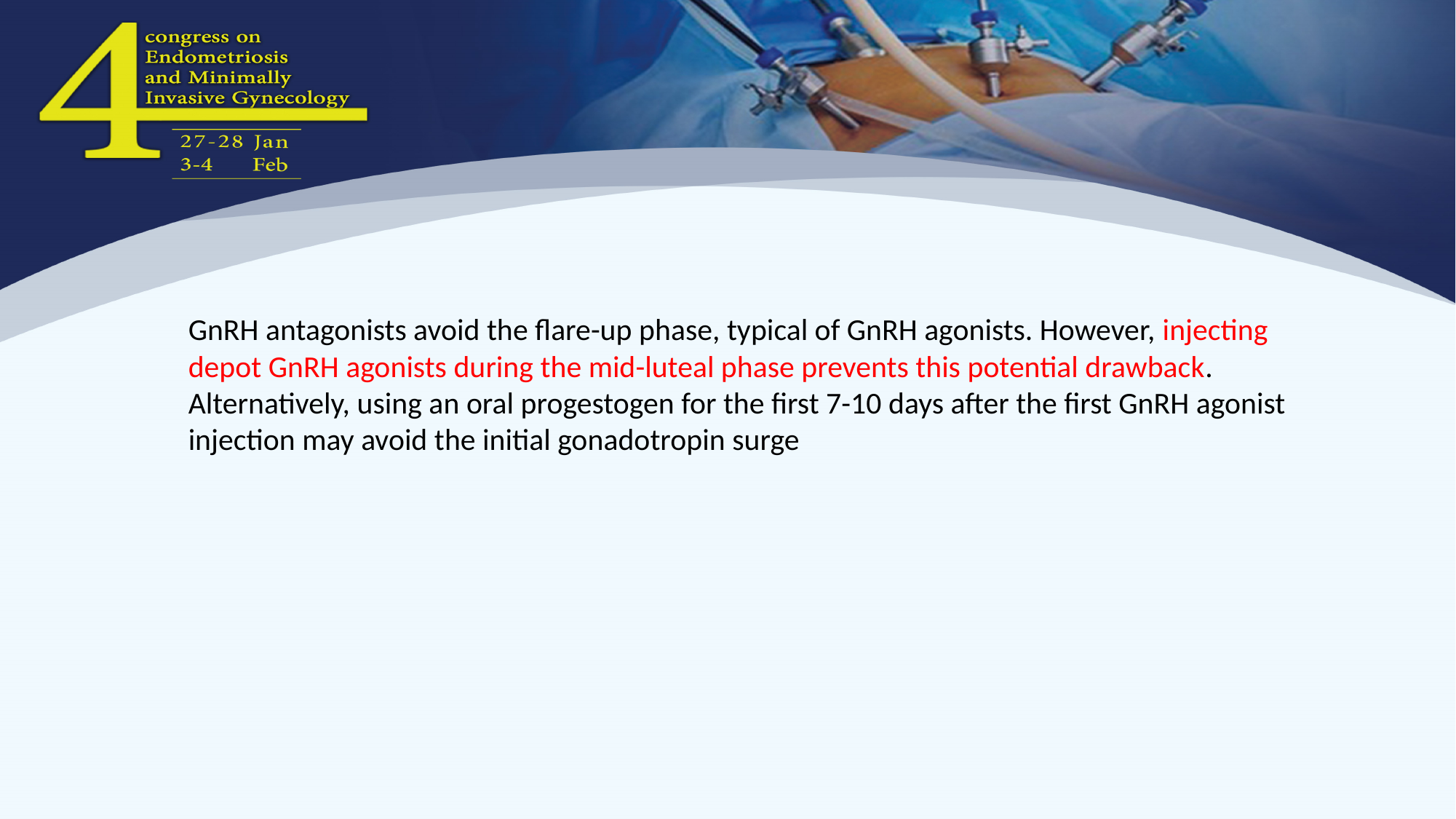

GnRH antagonists avoid the flare-up phase, typical of GnRH agonists. However, injecting depot GnRH agonists during the mid-luteal phase prevents this potential drawback. Alternatively, using an oral progestogen for the first 7-10 days after the first GnRH agonist injection may avoid the initial gonadotropin surge